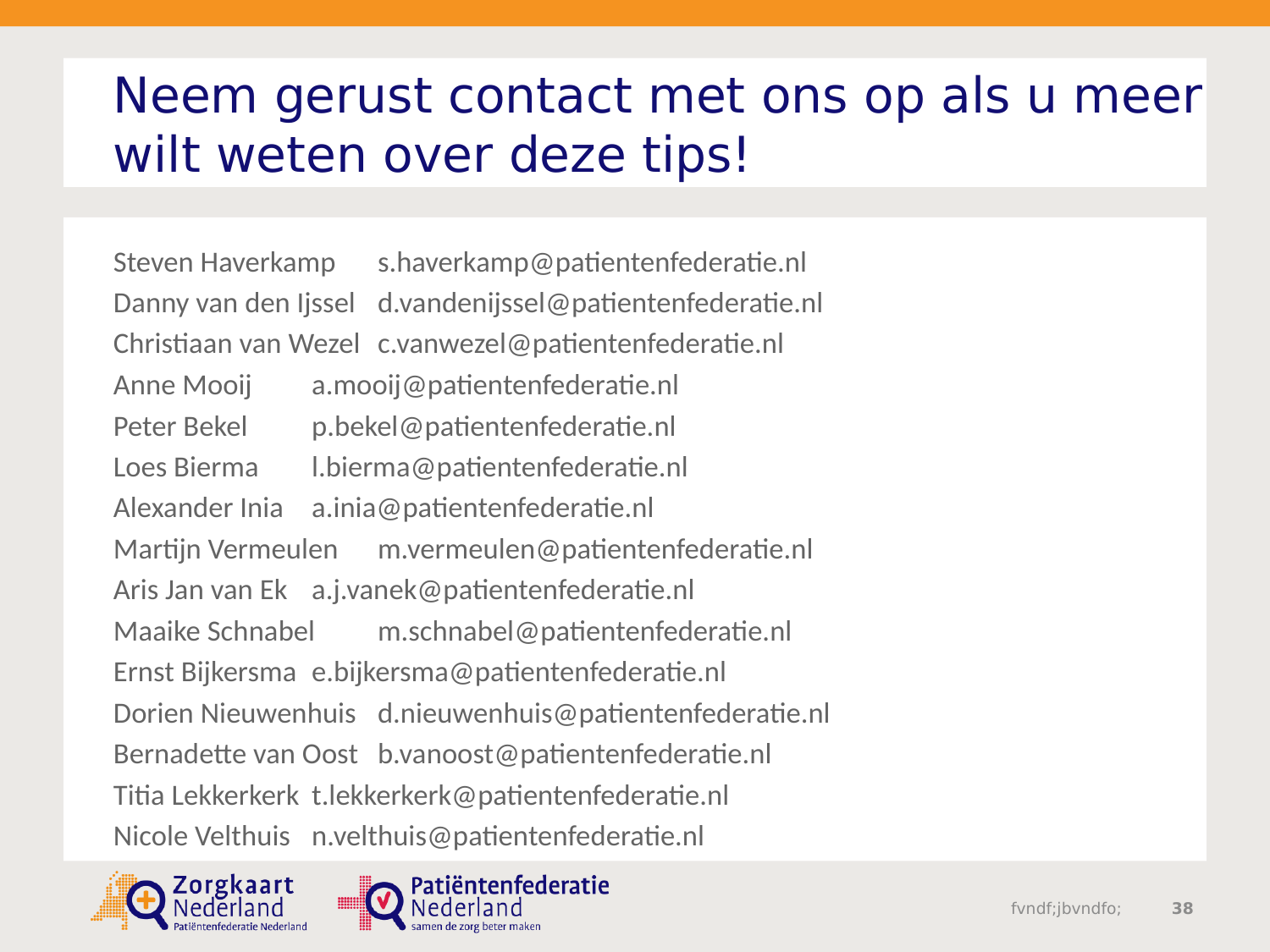

# Neem gerust contact met ons op als u meer wilt weten over deze tips!
Steven Haverkamp 		s.haverkamp@patientenfederatie.nl
Danny van den Ijssel	d.vandenijssel@patientenfederatie.nl
Christiaan van Wezel	c.vanwezel@patientenfederatie.nl
Anne Mooij			a.mooij@patientenfederatie.nl
Peter Bekel			p.bekel@patientenfederatie.nl
Loes Bierma			l.bierma@patientenfederatie.nl
Alexander Inia			a.inia@patientenfederatie.nl
Martijn Vermeulen		m.vermeulen@patientenfederatie.nl
Aris Jan van Ek			a.j.vanek@patientenfederatie.nl
Maaike Schnabel		m.schnabel@patientenfederatie.nl
Ernst Bijkersma		e.bijkersma@patientenfederatie.nl
Dorien Nieuwenhuis	d.nieuwenhuis@patientenfederatie.nl
Bernadette van Oost	b.vanoost@patientenfederatie.nl
Titia Lekkerkerk		t.lekkerkerk@patientenfederatie.nl
Nicole Velthuis		n.velthuis@patientenfederatie.nl
fvndf;jbvndfo;
38